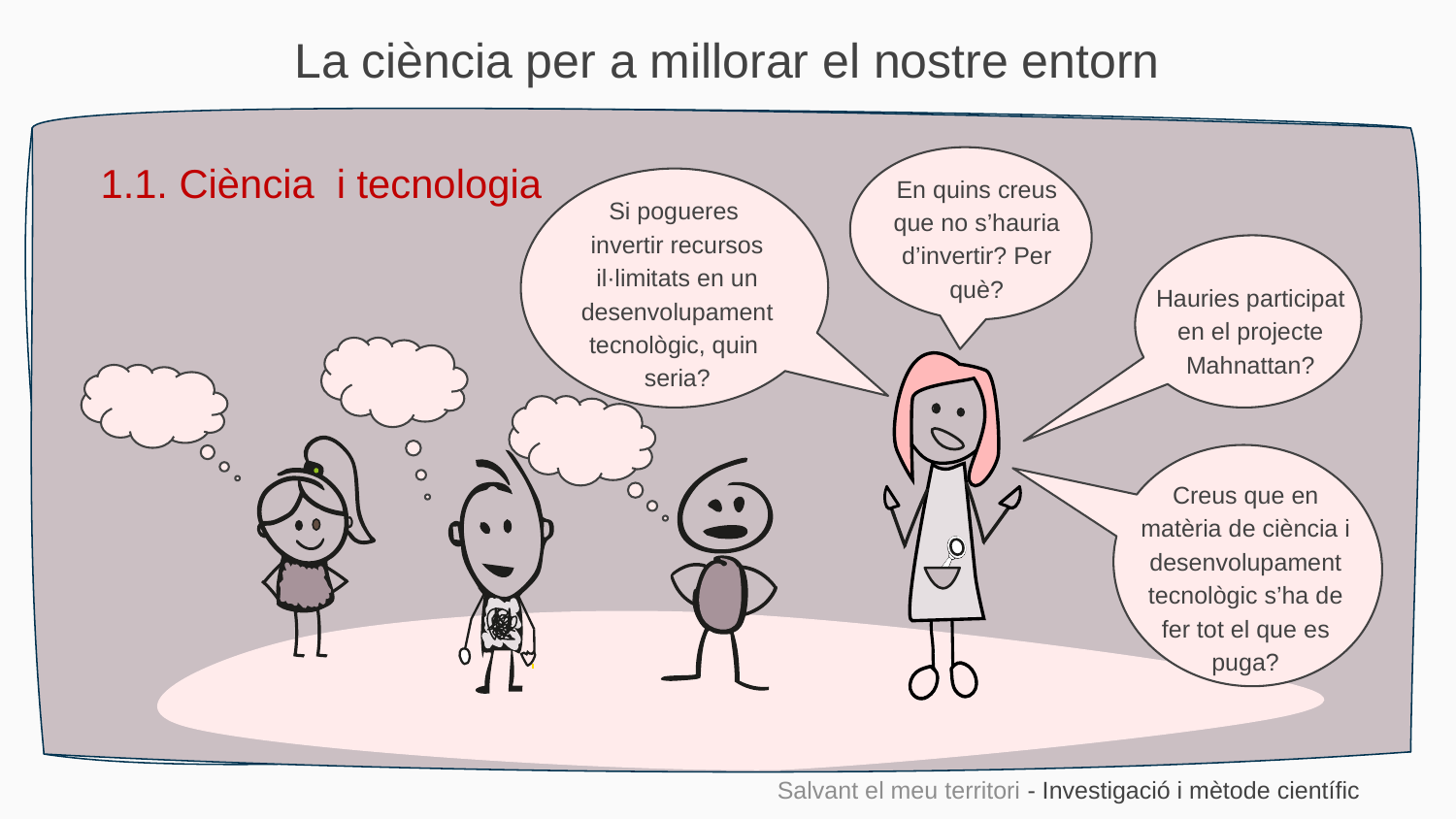

La ciència per a millorar el nostre entorn

1.1. Ciència  i tecnologia
En quins creus que no s’hauria d’invertir? Per què?
Si pogueres
invertir recursos il·limitats en un desenvolupament tecnològic, quin
seria?

Hauries participat en el projecte Mahnattan?

Creus que en matèria de ciència i desenvolupament tecnològic s’ha de fer tot el que es puga?

Salvant el meu territori - Investigació i mètode científic